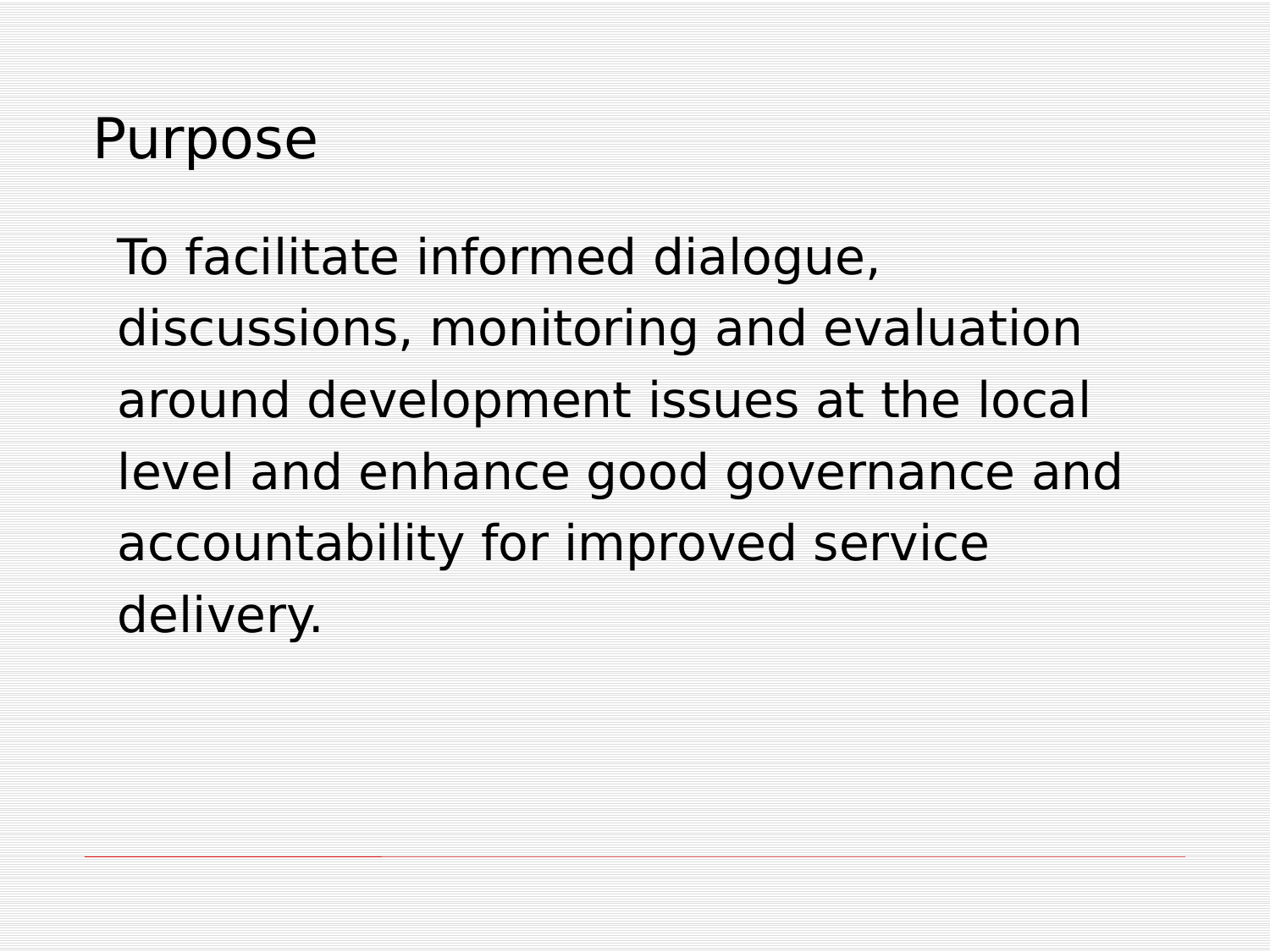

# Purpose
To facilitate informed dialogue,
discussions, monitoring and evaluation
around development issues at the local
level and enhance good governance and
accountability for improved service
delivery.